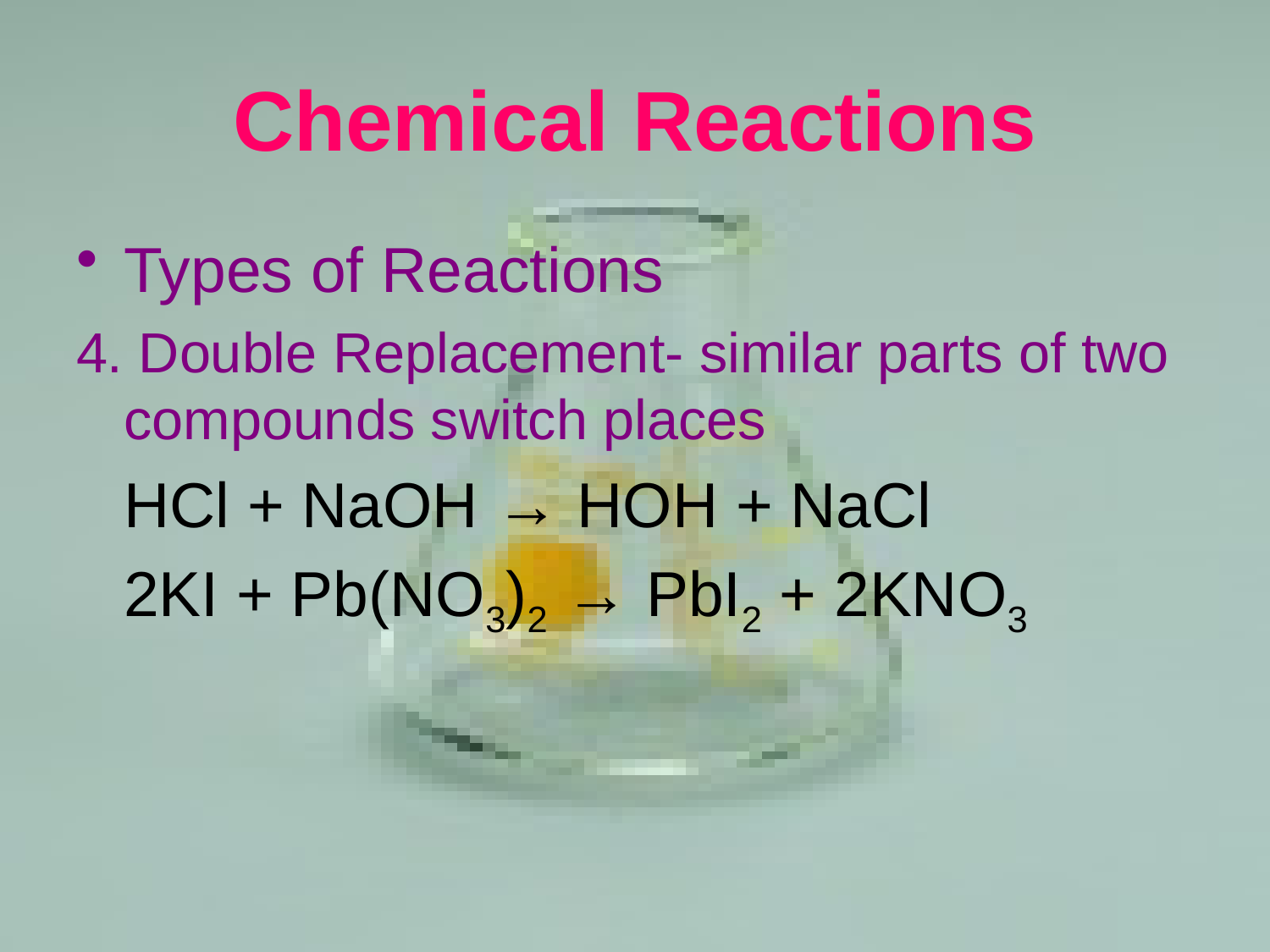

# Chemical Reactions
Types of Reactions
4. Double Replacement- similar parts of two compounds switch places
 	HCl + NaOH → HOH + NaCl
	2KI + Pb(NO3)2 → PbI2 + 2KNO3